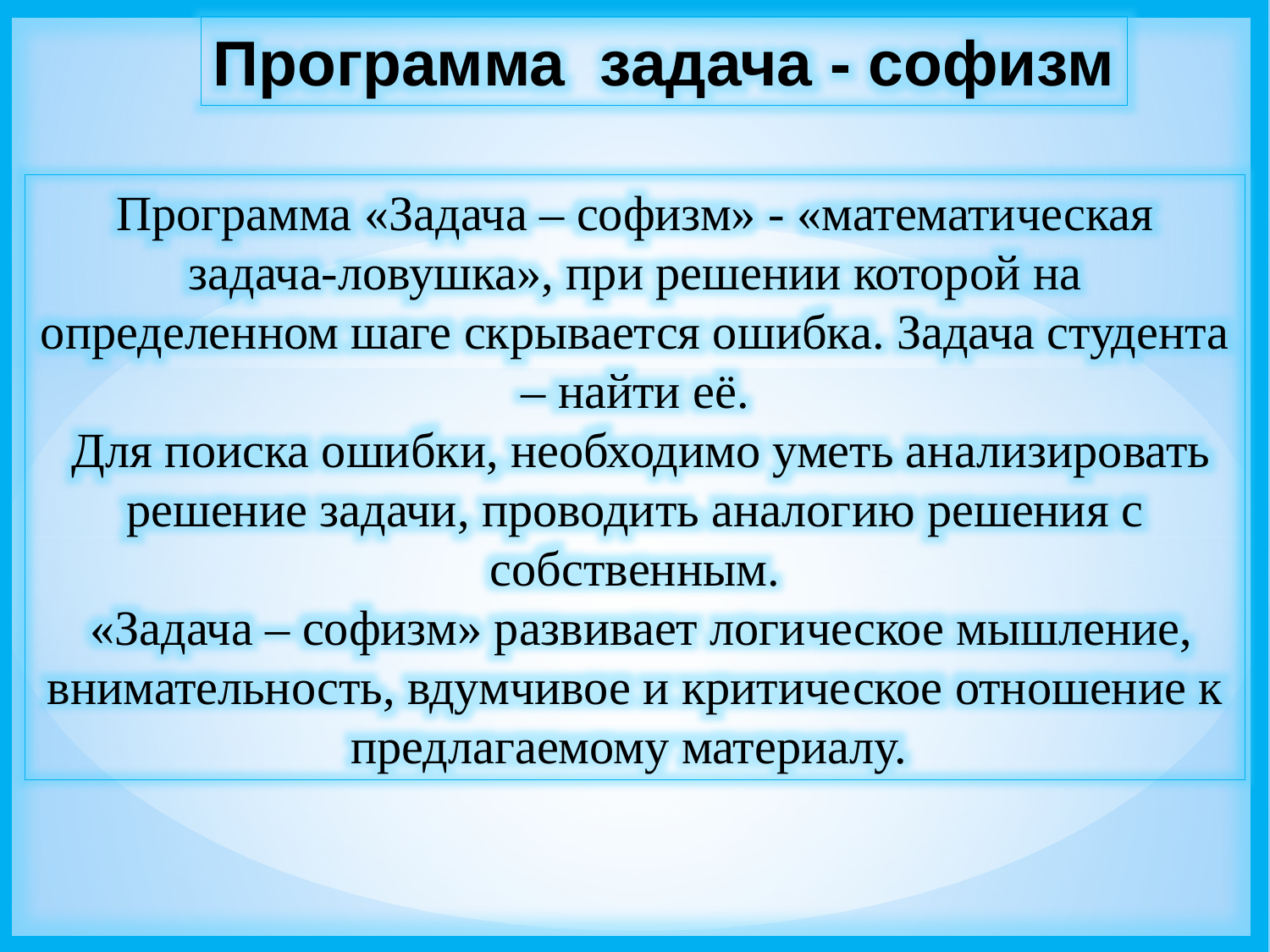

Программа  задача - софизм
Программа «Задача – софизм» - «математическая задача-ловушка», при решении которой на определенном шаге скрывается ошибка. Задача студента – найти её.
 Для поиска ошибки, необходимо уметь анализировать решение задачи, проводить аналогию решения с собственным.
 «Задача – софизм» развивает логическое мышление, внимательность, вдумчивое и критическое отношение к предлагаемому материалу.